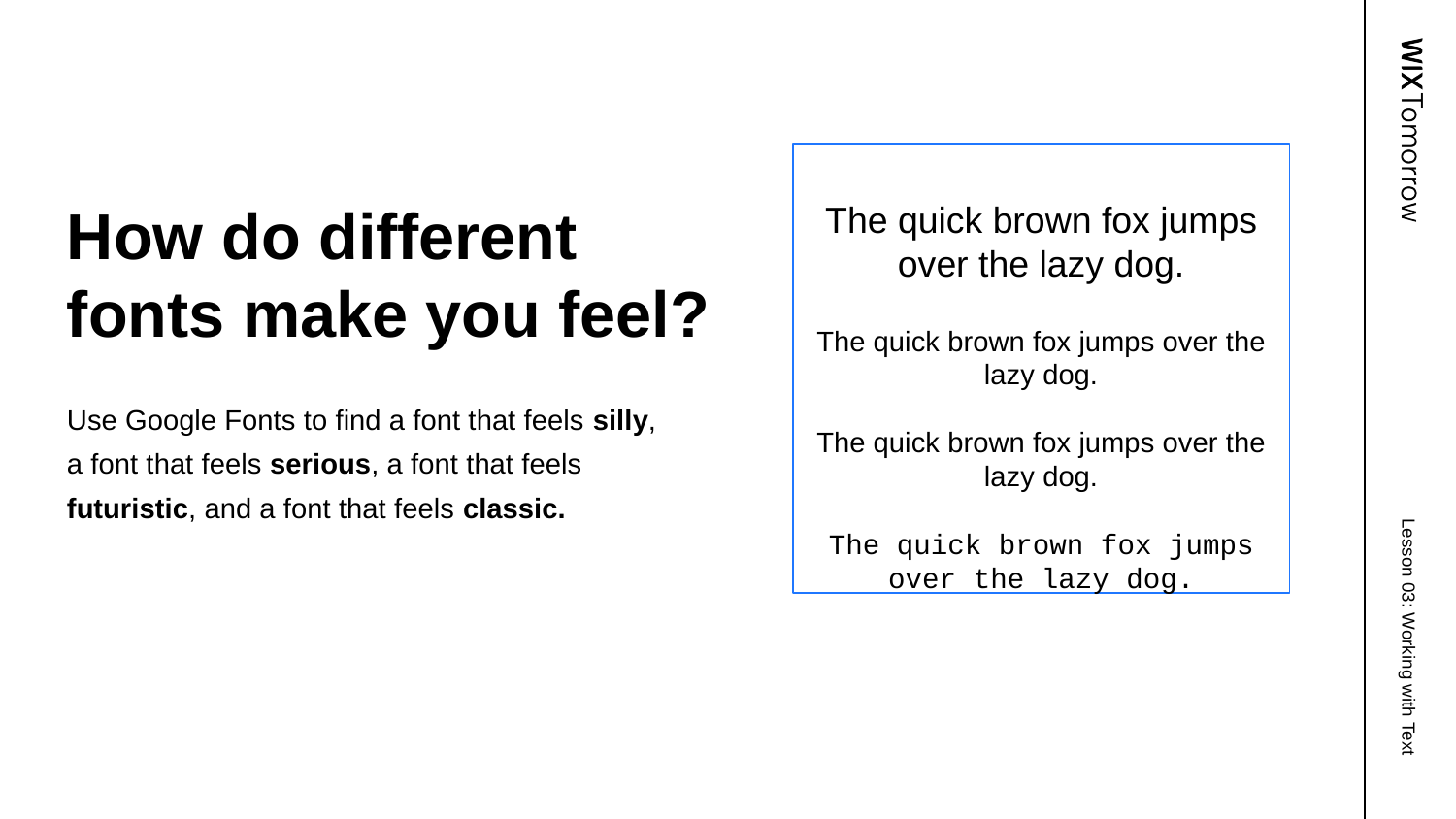

The quick brown fox jumps over the lazy dog.

The quick brown fox jumps over the lazy dog.

The quick brown fox jumps over the lazy dog.

The quick brown fox jumps over the lazy dog.
# How do different fonts make you feel?
Use Google Fonts to find a font that feels silly, a font that feels serious, a font that feels futuristic, and a font that feels classic.